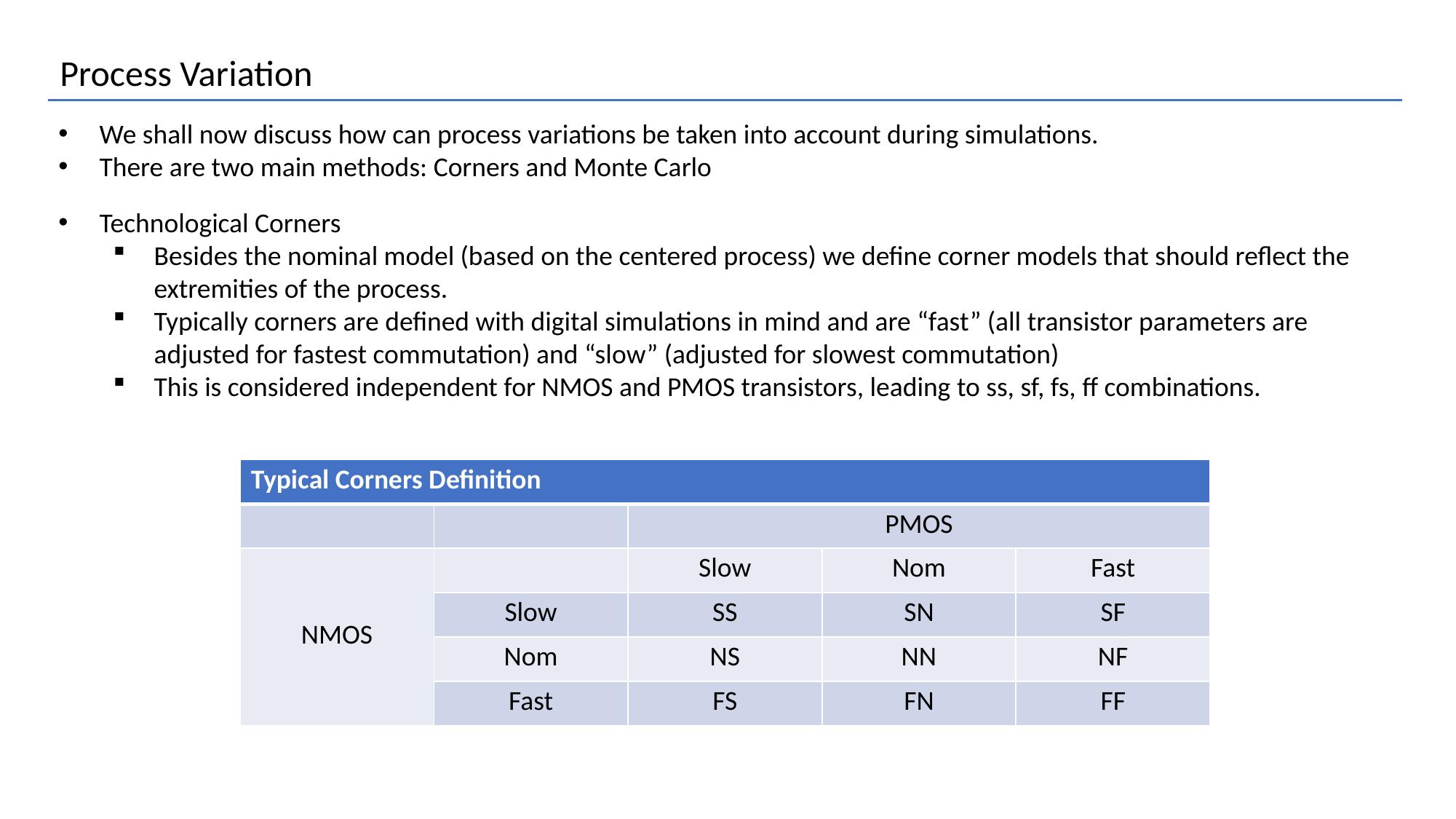

Process Variation
We shall now discuss how can process variations be taken into account during simulations.
There are two main methods: Corners and Monte Carlo
Technological Corners
Besides the nominal model (based on the centered process) we define corner models that should reflect the extremities of the process.
Typically corners are defined with digital simulations in mind and are “fast” (all transistor parameters are adjusted for fastest commutation) and “slow” (adjusted for slowest commutation)
This is considered independent for NMOS and PMOS transistors, leading to ss, sf, fs, ff combinations.
| Typical Corners Definition |  |  |  |  |
| --- | --- | --- | --- | --- |
|  |  | PMOS |  |  |
| NMOS |  | Slow | Nom | Fast |
|  | Slow | SS | SN | SF |
|  | Nom | NS | NN | NF |
|  | Fast | FS | FN | FF |